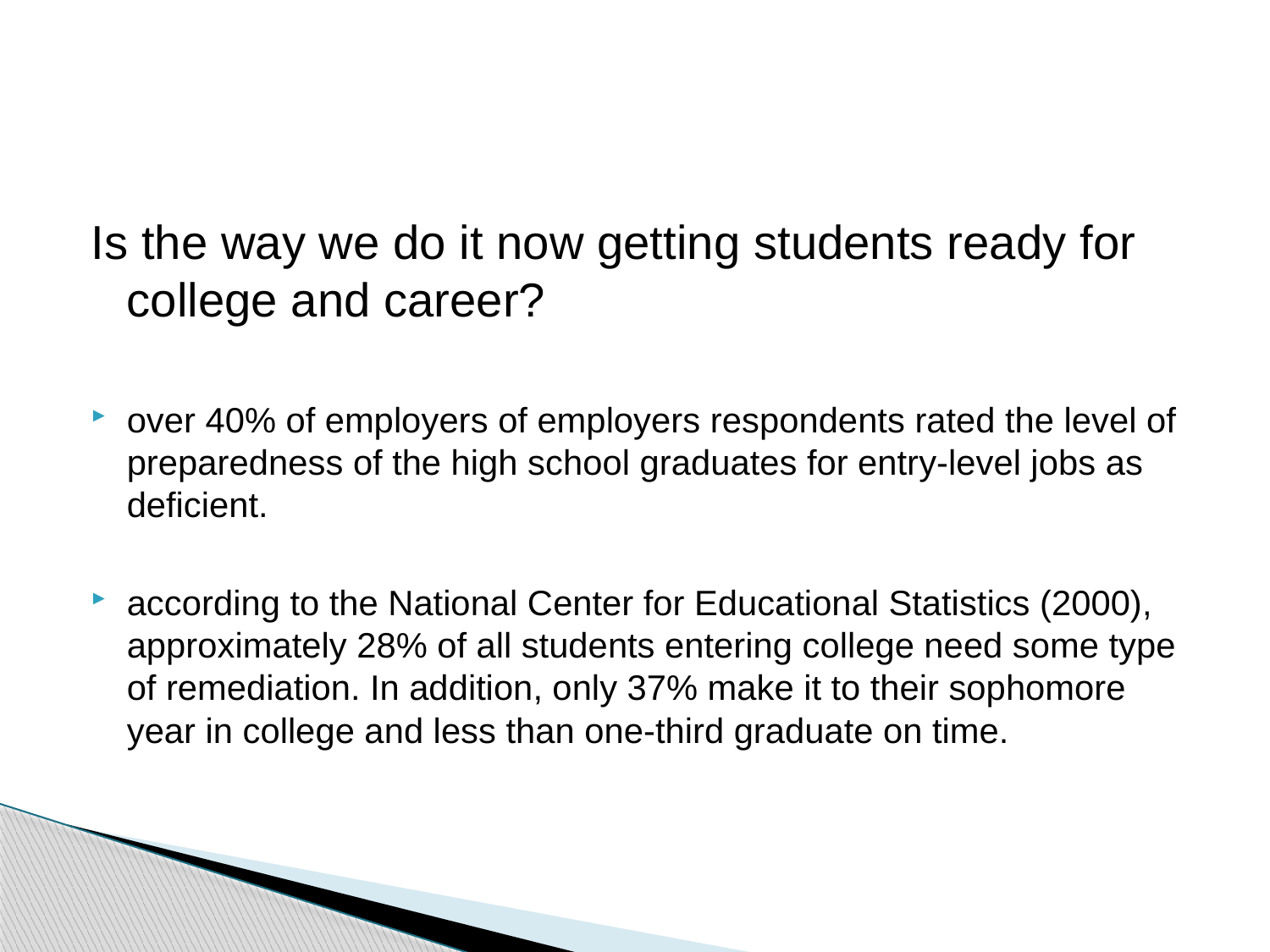

#
Is the way we do it now getting students ready for college and career?

over 40% of employers of employers respondents rated the level of preparedness of the high school graduates for entry-level jobs as deficient.

according to the National Center for Educational Statistics (2000), approximately 28% of all students entering college need some type of remediation. In addition, only 37% make it to their sophomore year in college and less than one-third graduate on time.